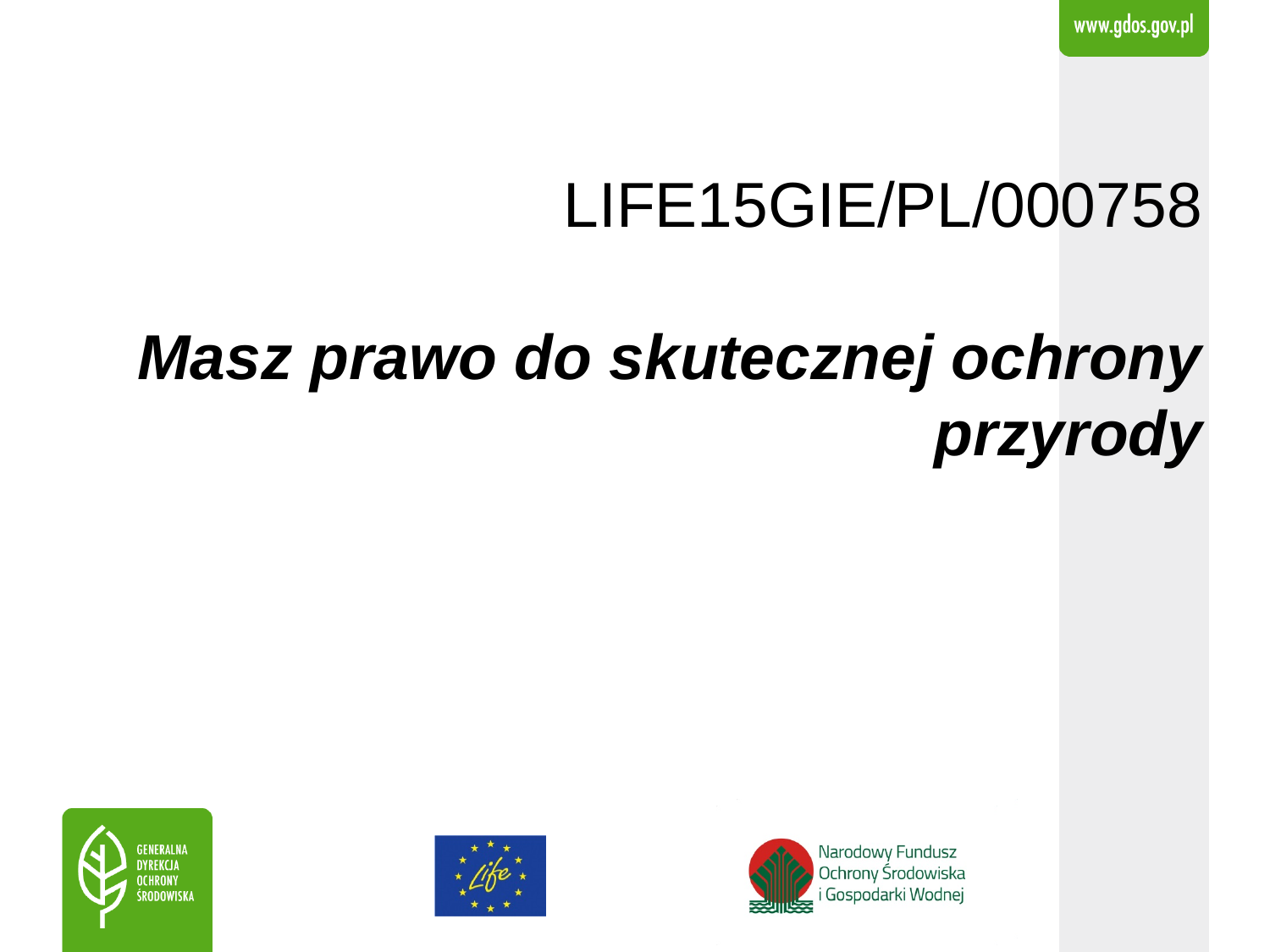

LIFE15GIE/PL/000758

Masz prawo do skutecznej ochrony przyrody